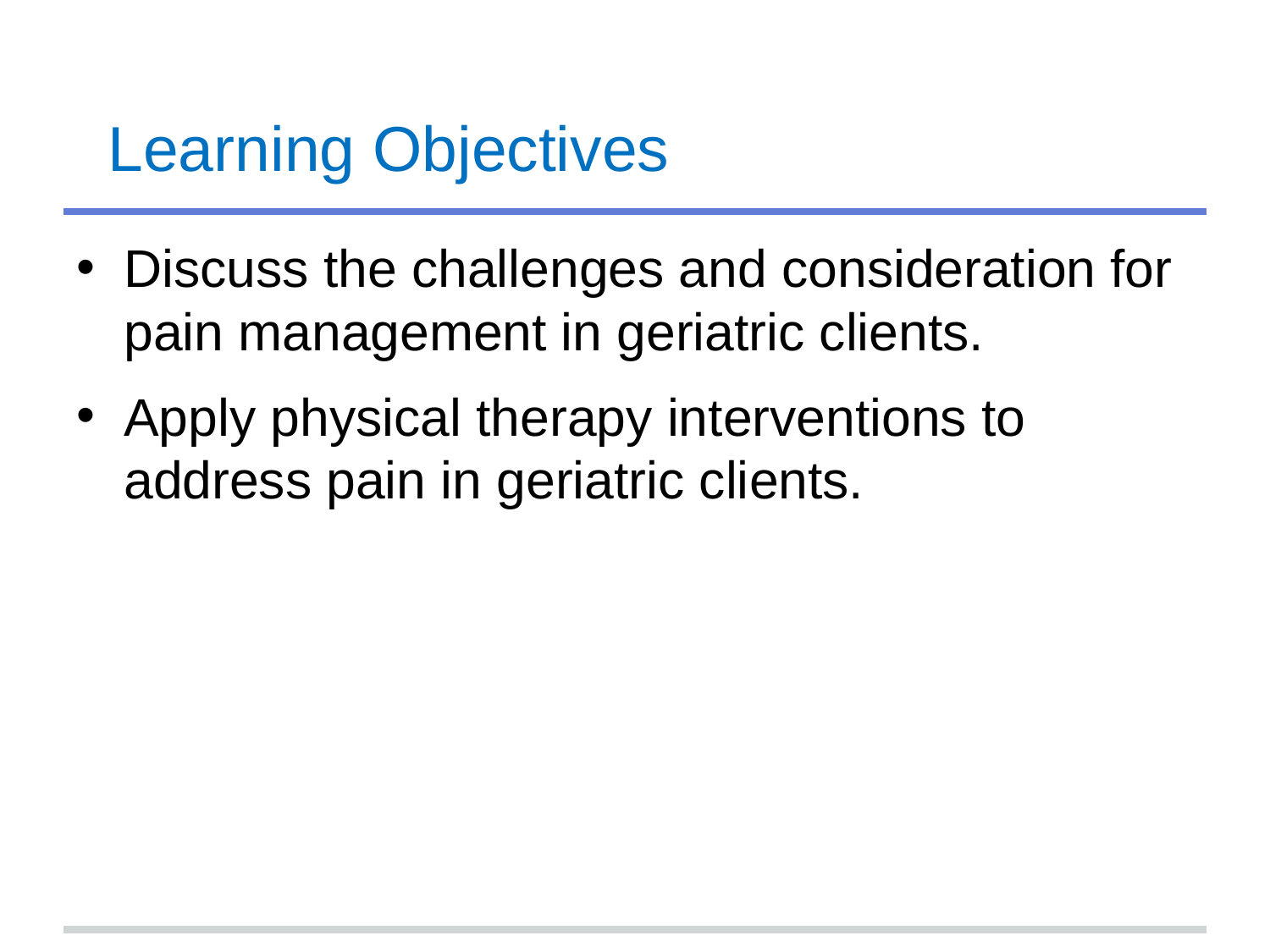

# Learning Objectives
Discuss the challenges and consideration for pain management in geriatric clients.
Apply physical therapy interventions to address pain in geriatric clients.